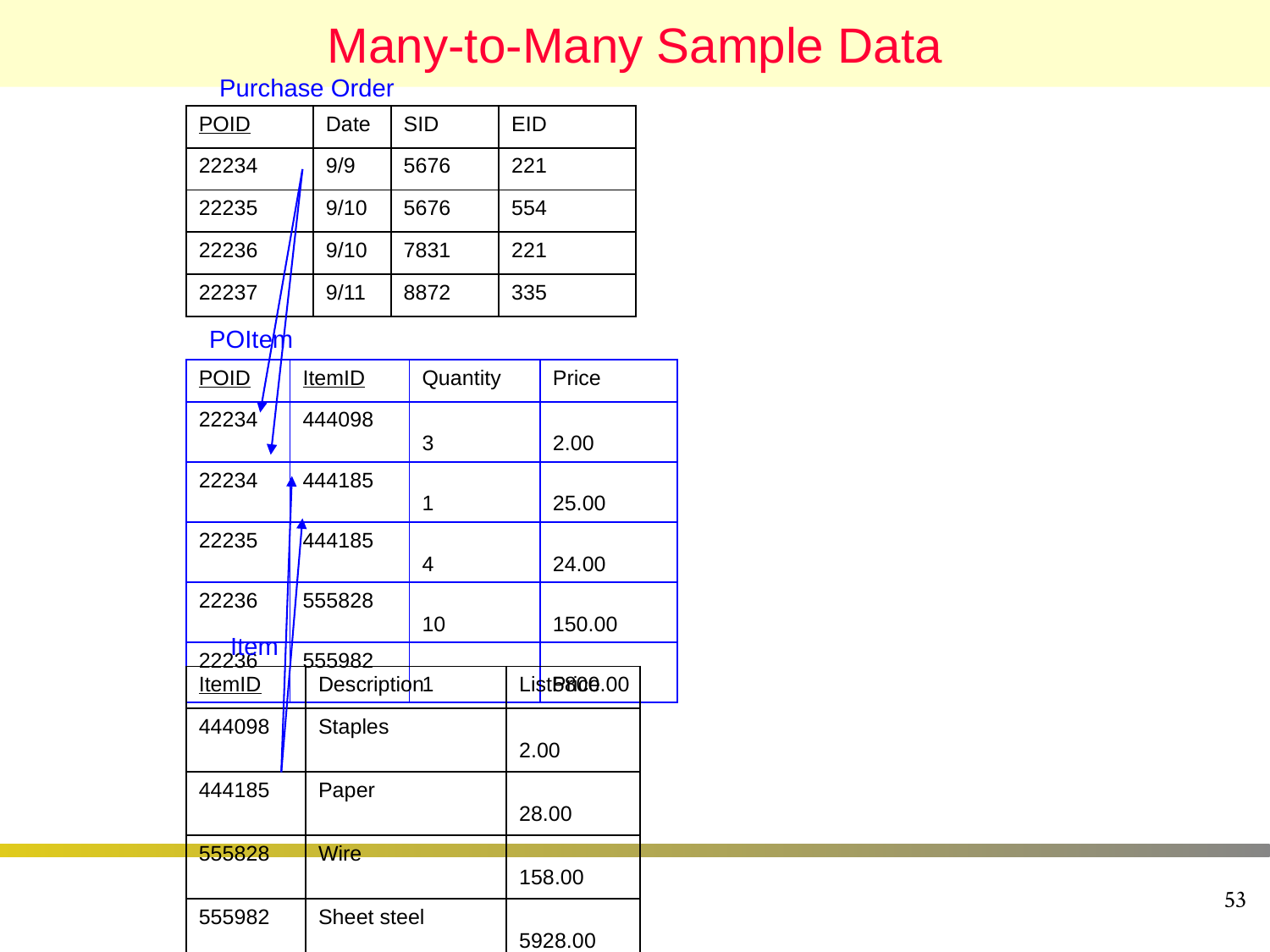

# Many-to-Many Sample Data
Purchase Order
| POID | Date | SID | EID |
| --- | --- | --- | --- |
| 22234 | 9/9 | 5676 | 221 |
| 22235 | 9/10 | 5676 | 554 |
| 22236 | 9/10 | 7831 | 221 |
| 22237 | 9/11 | 8872 | 335 |

POItem
| POID | ItemID | Quantity | Price |
| --- | --- | --- | --- |
| 22234 | 444098 | 3 | 2.00 |
| 22234 | 444185 | 1 | 25.00 |
| 22235 | 444185 | 4 | 24.00 |
| 22236 | 555828 | 10 | 150.00 |
| 22236 | 555982 | 1 | 5800.00 |

Item
| ItemID | Description | ListPrice |
| --- | --- | --- |
| 444098 | Staples | 2.00 |
| 444185 | Paper | 28.00 |
| 555828 | Wire | 158.00 |
| 555982 | Sheet steel | 5928.00 |
| 888371 | Brake assembly | 152.00 |
53